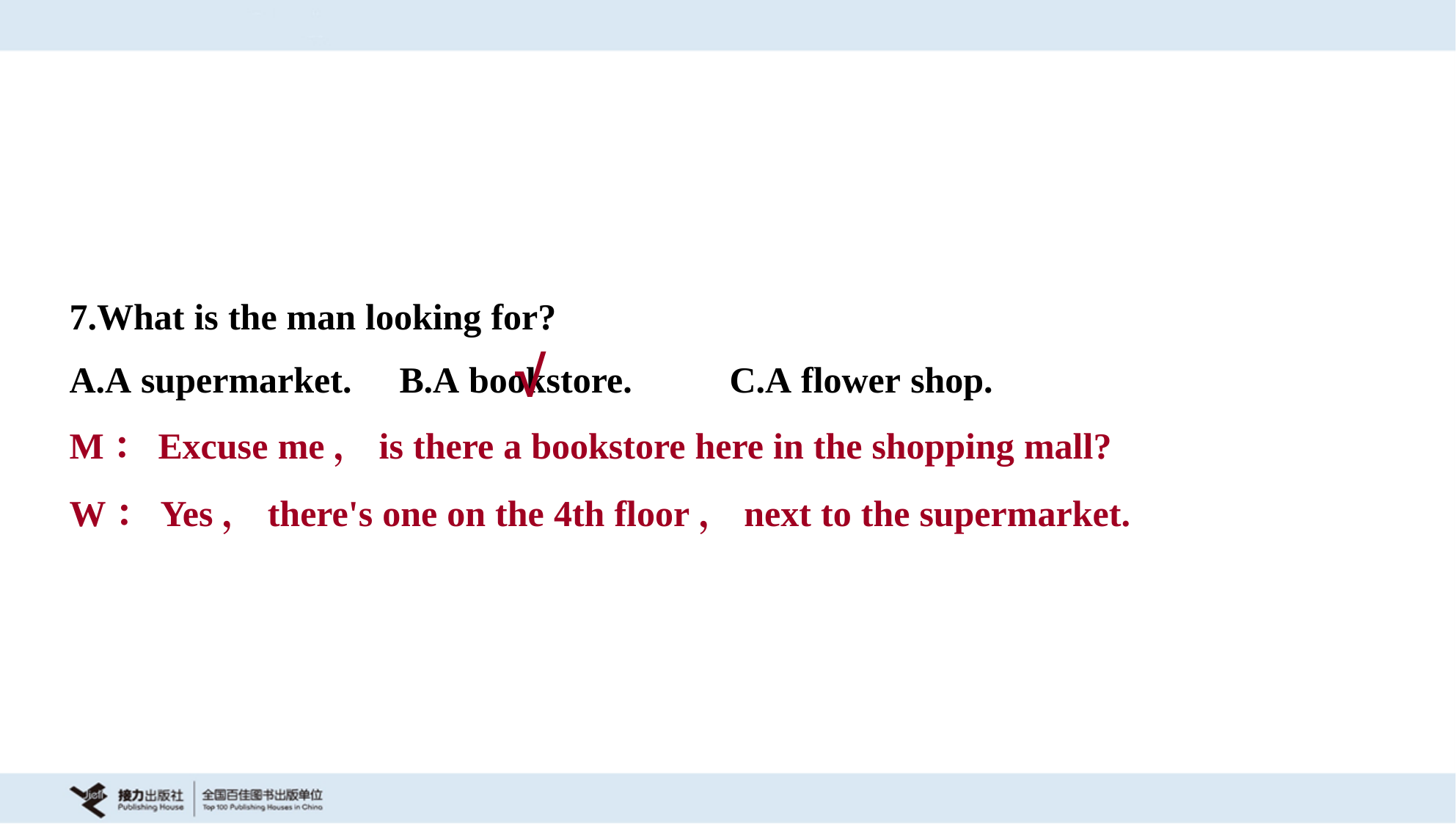

7.What is the man looking for?
A.A supermarket.	B.A bookstore.	C.A flower shop.
√
M：Excuse me，is there a bookstore here in the shopping mall?
W：Yes，there's one on the 4th floor，next to the supermarket.